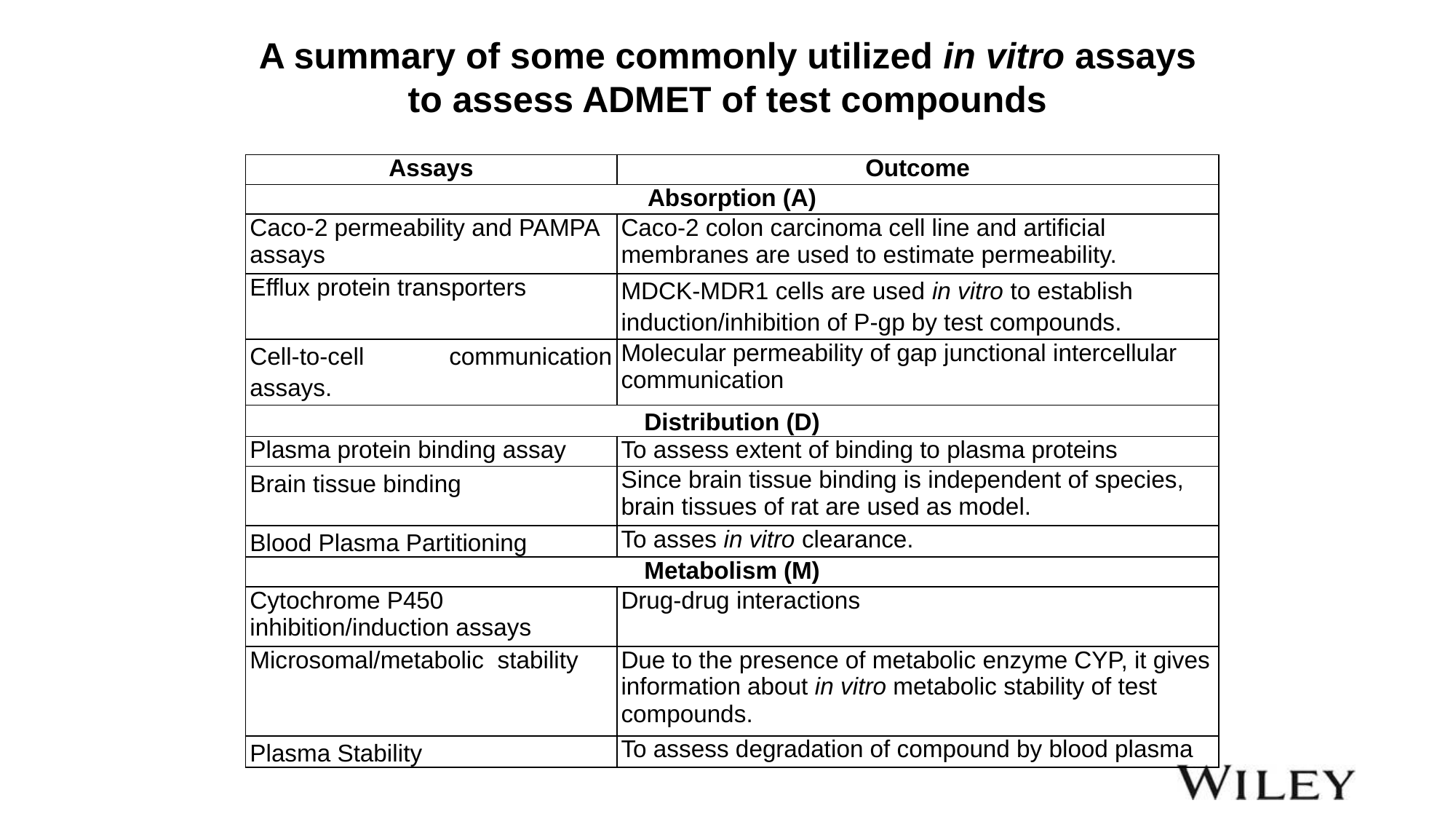

A summary of some commonly utilized in vitro assays to assess ADMET of test compounds
| Assays | Outcome |
| --- | --- |
| Absorption (A) |  |
| Caco-2 permeability and PAMPA assays | Caco-2 colon carcinoma cell line and artificial membranes are used to estimate permeability. |
| Efflux protein transporters | MDCK-MDR1 cells are used in vitro to establish induction/inhibition of P-gp by test compounds. |
| Cell-to-cell communication assays. | Molecular permeability of gap junctional intercellular communication |
| Distribution (D) |  |
| Plasma protein binding assay | To assess extent of binding to plasma proteins |
| Brain tissue binding | Since brain tissue binding is independent of species, brain tissues of rat are used as model. |
| Blood Plasma Partitioning | To asses in vitro clearance. |
| Metabolism (M) |  |
| Cytochrome P450 inhibition/induction assays | Drug-drug interactions |
| Microsomal/metabolic stability | Due to the presence of metabolic enzyme CYP, it gives information about in vitro metabolic stability of test compounds. |
| Plasma Stability | To assess degradation of compound by blood plasma |